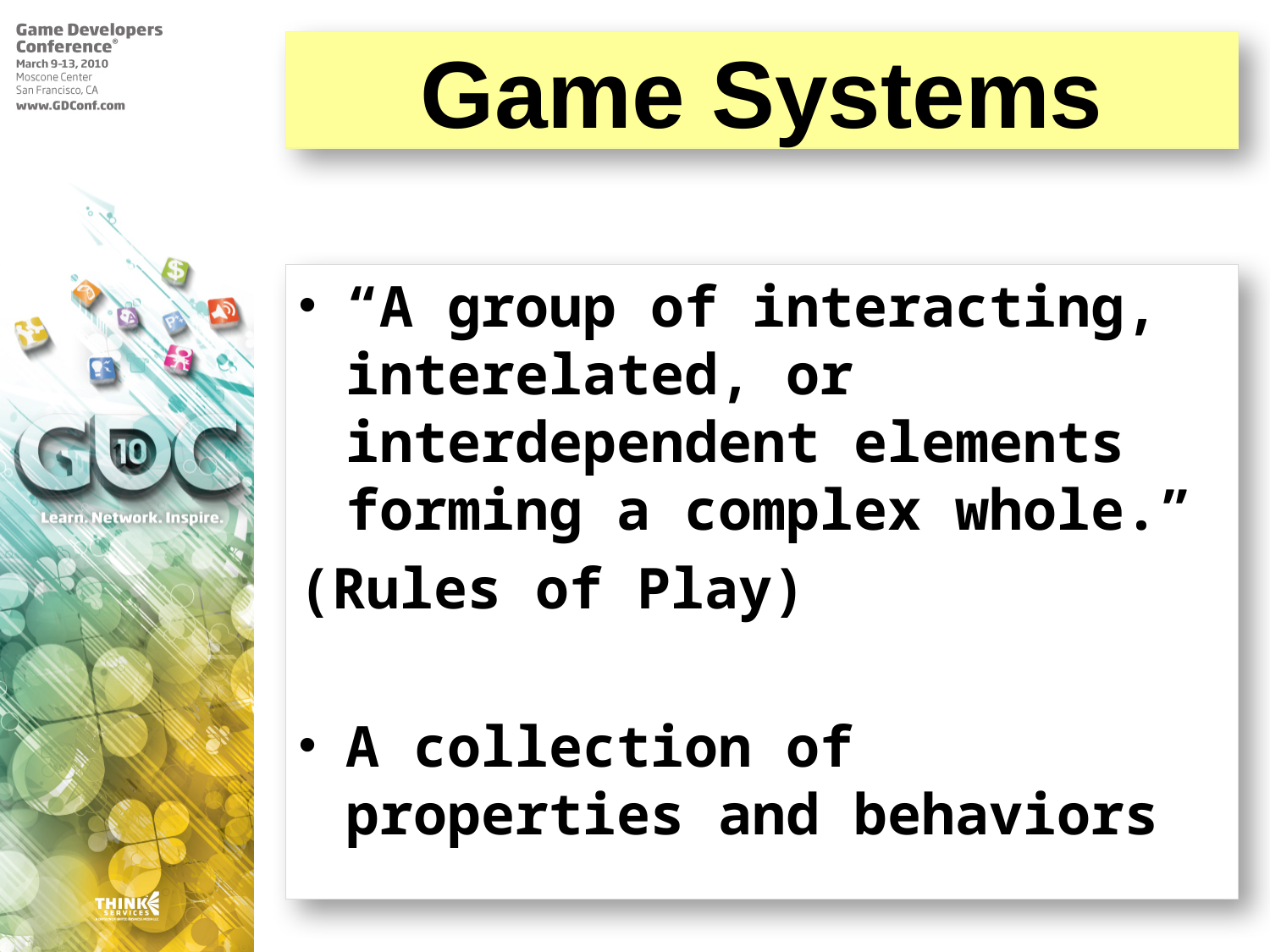

# Game Systems
“A group of interacting, interelated, or interdependent elements forming a complex whole.”
(Rules of Play)

A collection of properties and behaviors